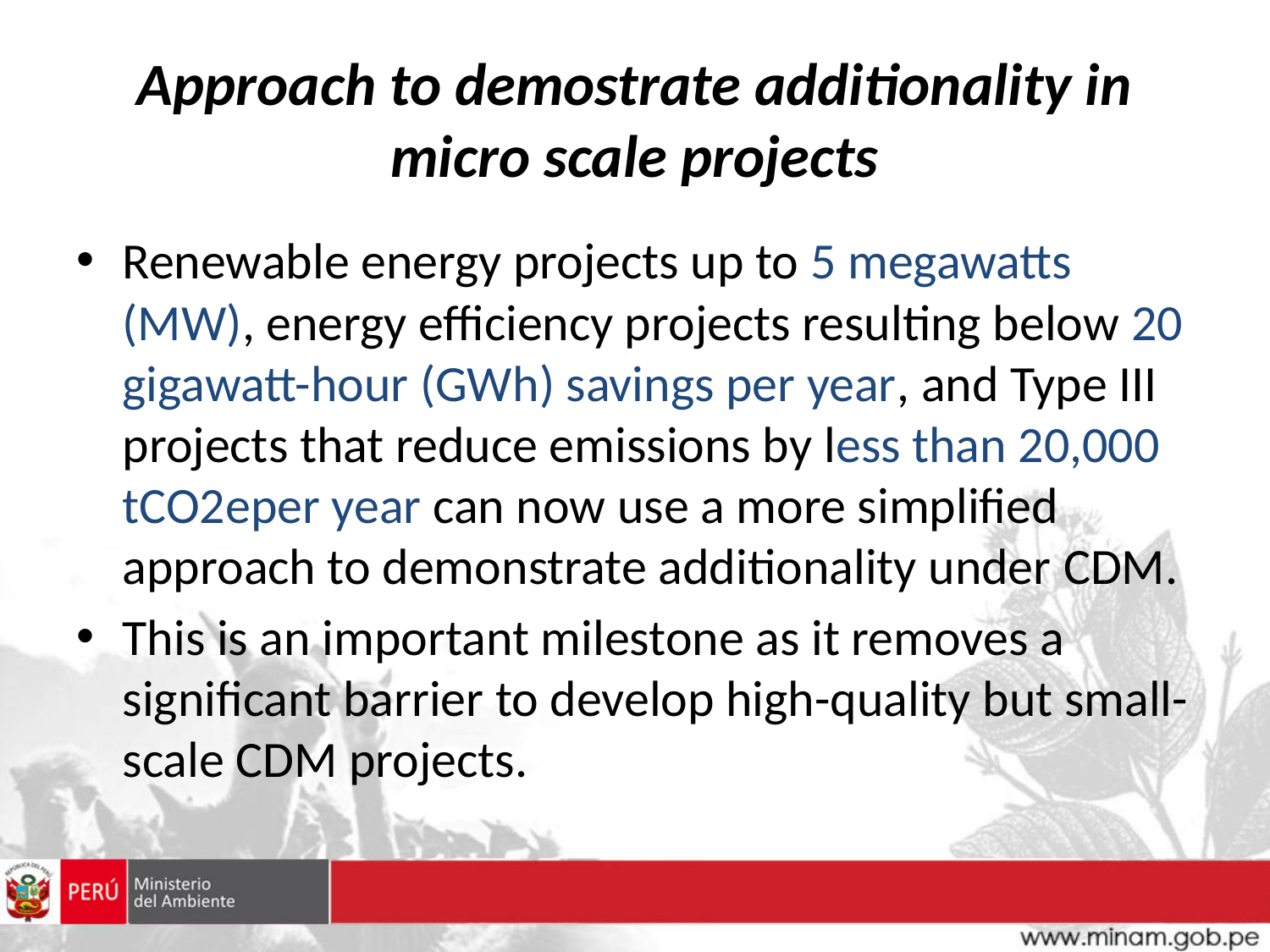

# Approach to demostrate additionality in micro scale projects
Renewable energy projects up to 5 megawatts (MW), energy efficiency projects resulting below 20 gigawatt-hour (GWh) savings per year, and Type III projects that reduce emissions by less than 20,000 tCO2eper year can now use a more simplified approach to demonstrate additionality under CDM.
This is an important milestone as it removes a significant barrier to develop high-quality but small-scale CDM projects.